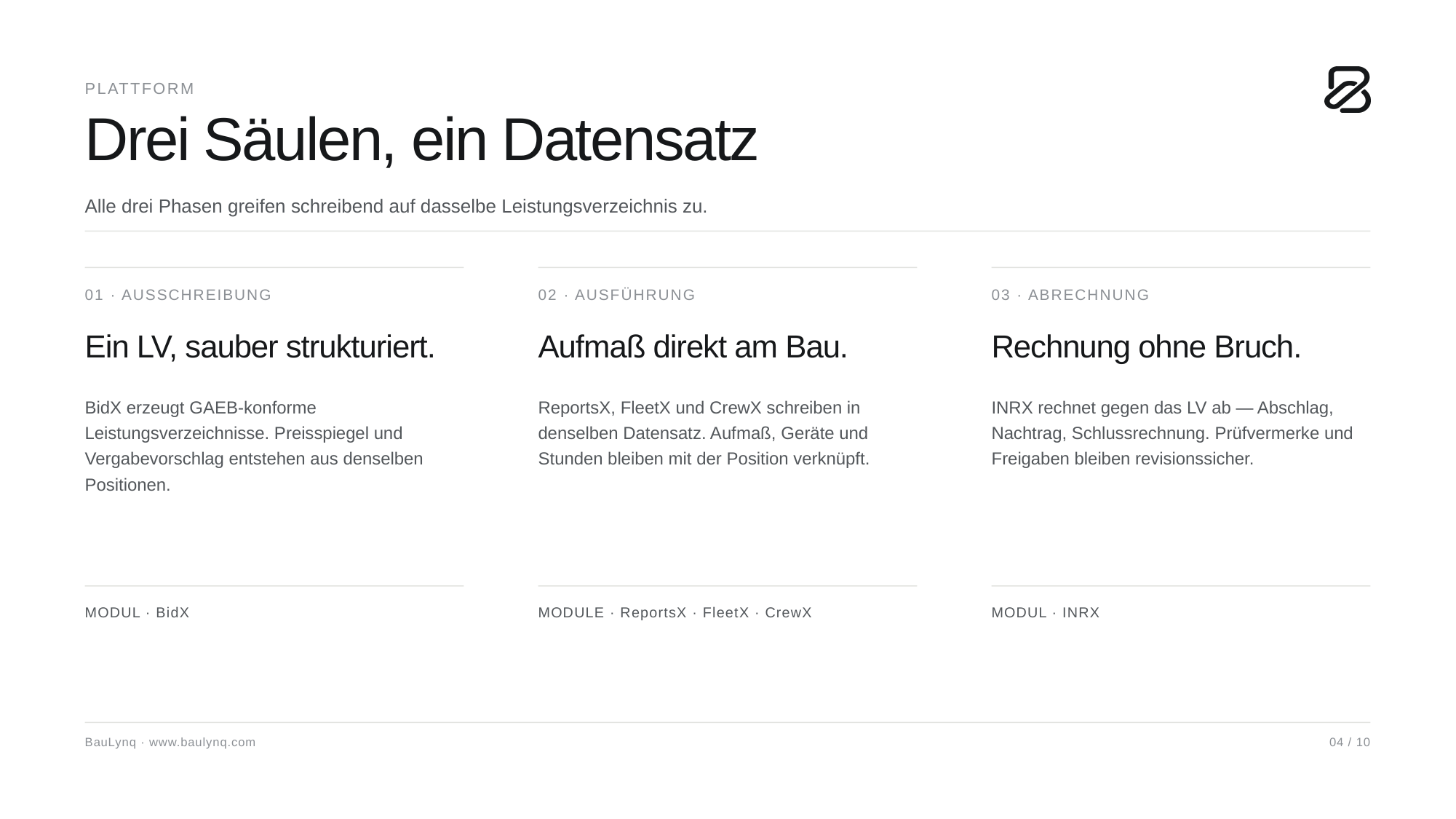

PLATTFORM
Drei Säulen, ein Datensatz
Alle drei Phasen greifen schreibend auf dasselbe Leistungsverzeichnis zu.

01 · AUSSCHREIBUNG
02 · AUSFÜHRUNG
03 · ABRECHNUNG
Ein LV, sauber strukturiert.
Aufmaß direkt am Bau.
Rechnung ohne Bruch.
BidX erzeugt GAEB-konforme Leistungsverzeichnisse. Preisspiegel und Vergabevorschlag entstehen aus denselben Positionen.
ReportsX, FleetX und CrewX schreiben in denselben Datensatz. Aufmaß, Geräte und Stunden bleiben mit der Position verknüpft.
INRX rechnet gegen das LV ab — Abschlag, Nachtrag, Schlussrechnung. Prüfvermerke und Freigaben bleiben revisionssicher.

MODUL · BidX
MODULE · ReportsX · FleetX · CrewX
MODUL · INRX
04 / 10